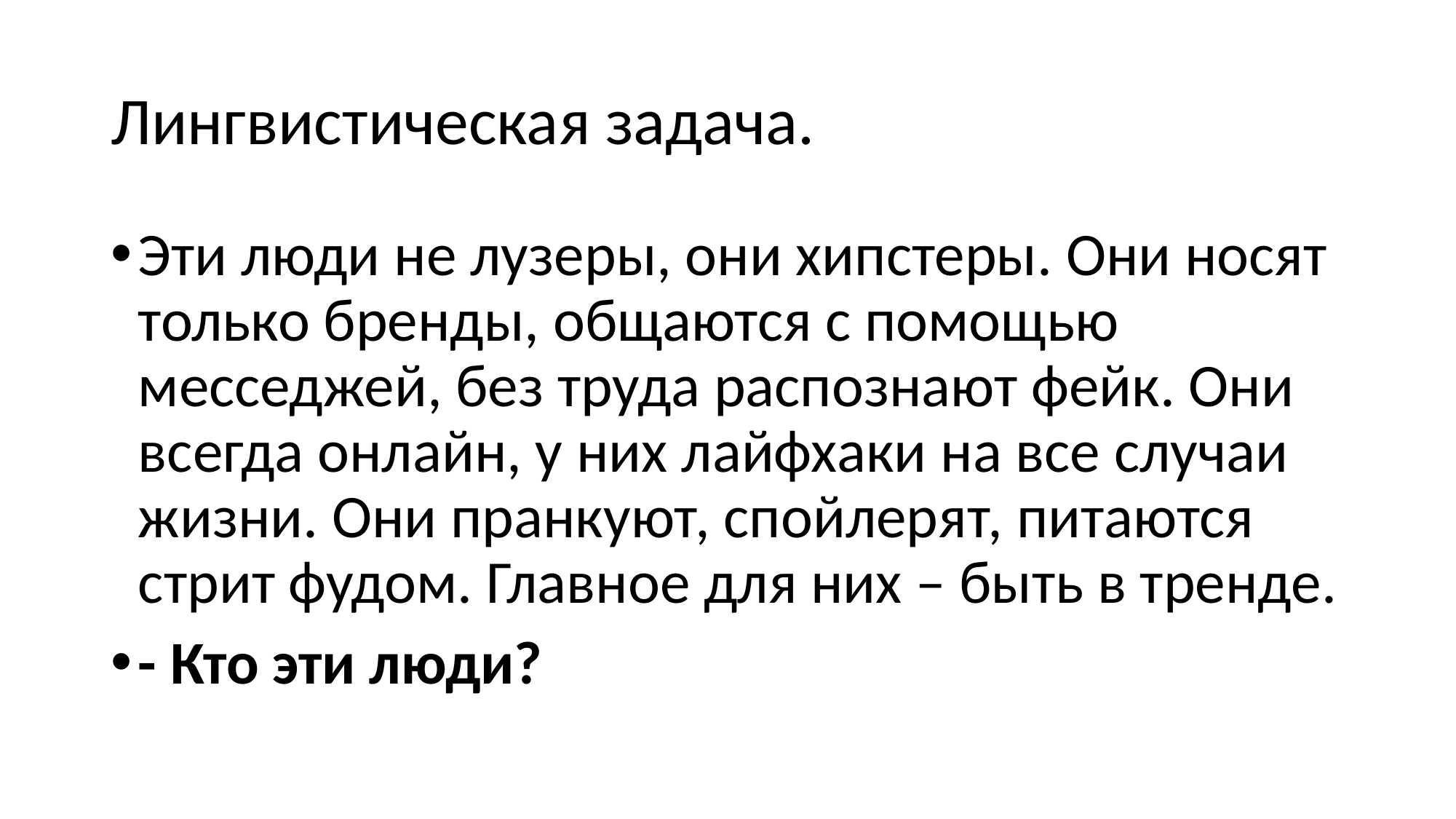

# Лингвистическая задача.
Эти люди не лузеры, они хипстеры. Они носят только бренды, общаются с помощью месседжей, без труда распознают фейк. Они всегда онлайн, у них лайфхаки на все случаи жизни. Они пранкуют, спойлерят, питаются стрит фудом. Главное для них – быть в тренде.
- Кто эти люди?